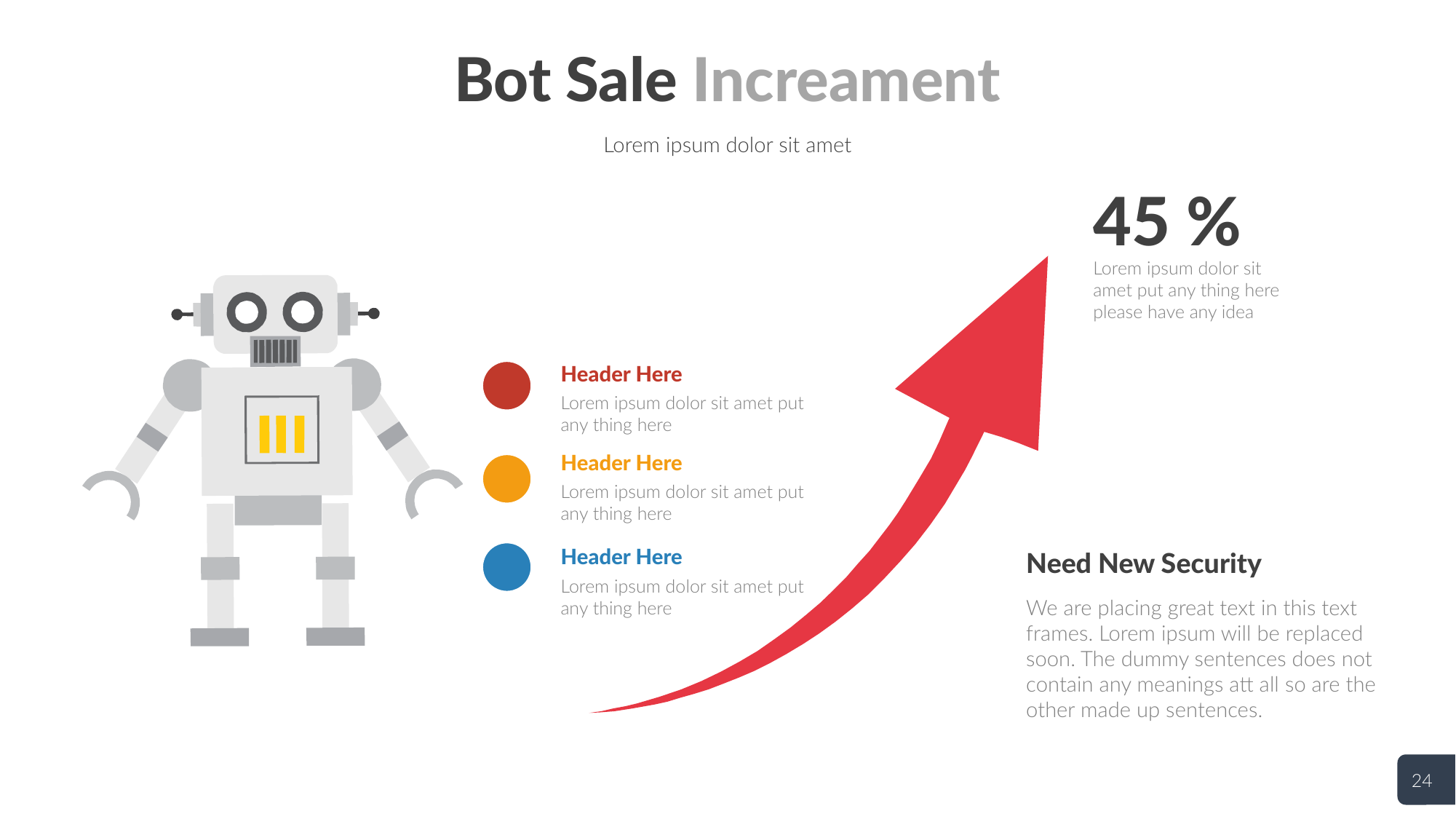

# Bot Sale Increament
Lorem ipsum dolor sit amet
45 %
Lorem ipsum dolor sit amet put any thing here please have any idea

Header Here

Lorem ipsum dolor sit amet put any thing here
Header Here

Lorem ipsum dolor sit amet put any thing here
Header Here
Need New Security

Lorem ipsum dolor sit amet put any thing here
We are placing great text in this text frames. Lorem ipsum will be replaced soon. The dummy sentences does not contain any meanings att all so are the other made up sentences.

24